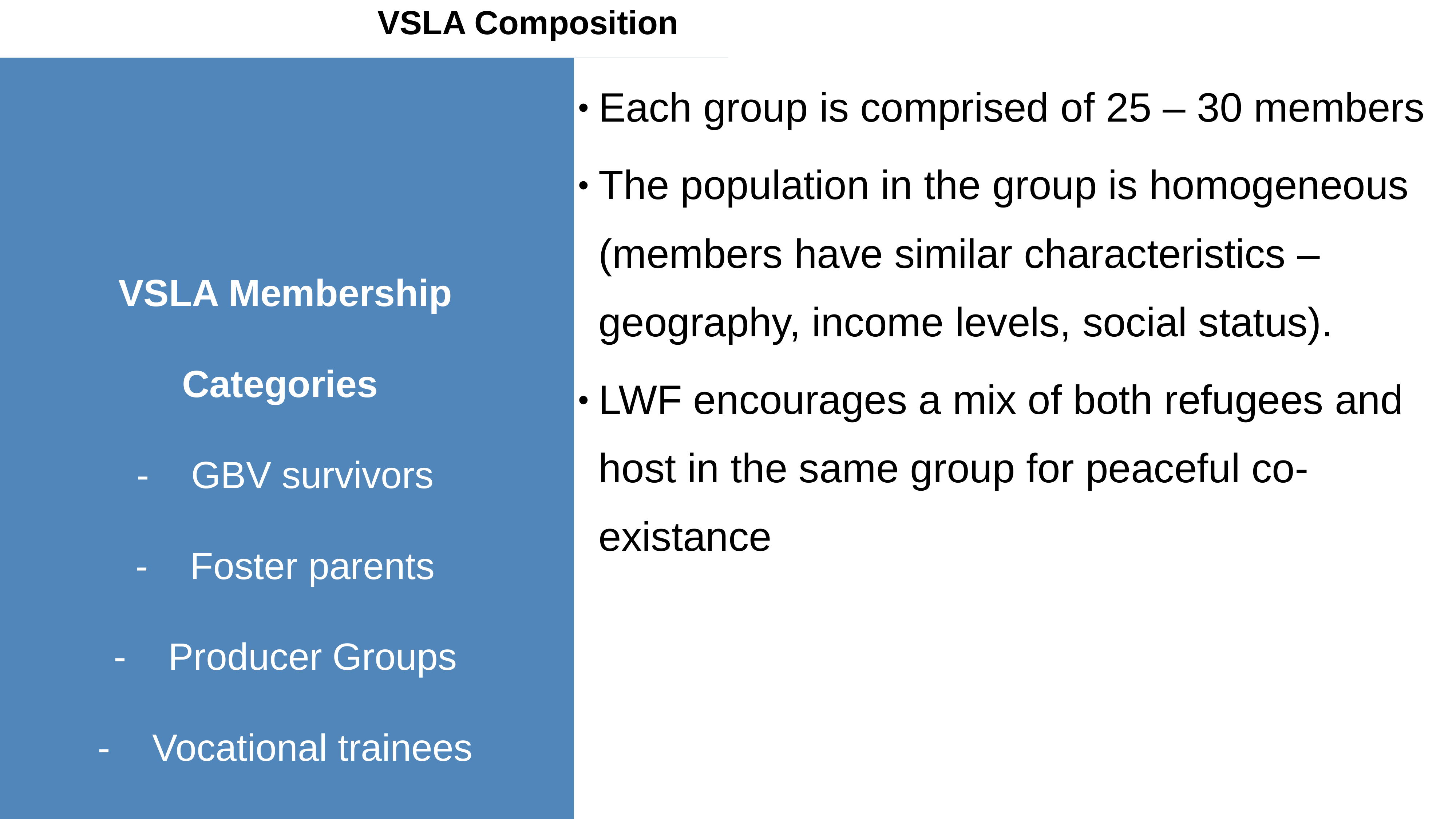

VSLA Composition
Each group is comprised of 25 – 30 members
The population in the group is homogeneous (members have similar characteristics – geography, income levels, social status).
LWF encourages a mix of both refugees and host in the same group for peaceful co-existance

VSLA Membership Categories
-	GBV survivors
-	Foster parents
-	Producer Groups
-	Vocational trainees